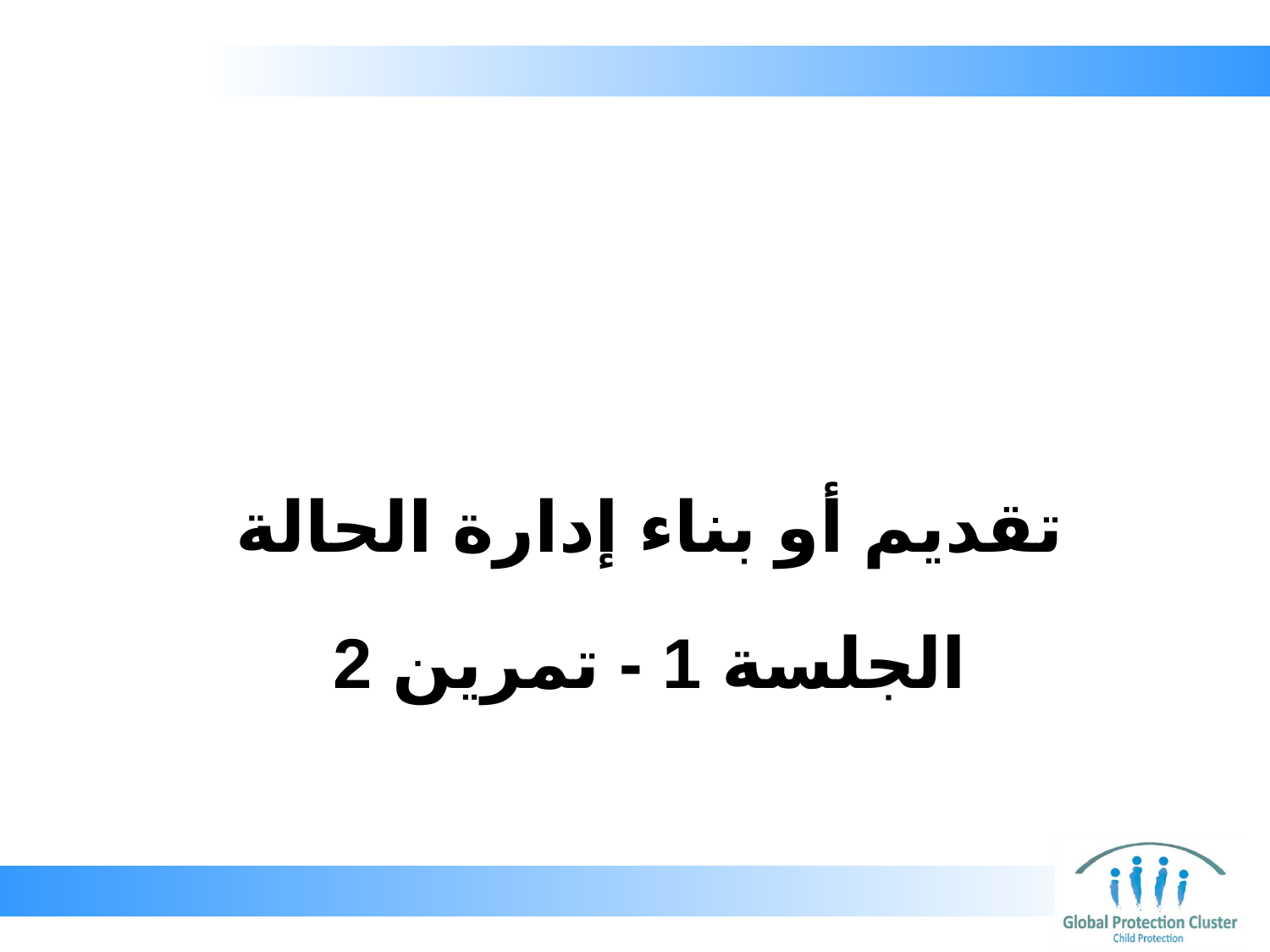

تقديم أو بناء إدارة الحالة

# الجلسة 1 - تمرين 2